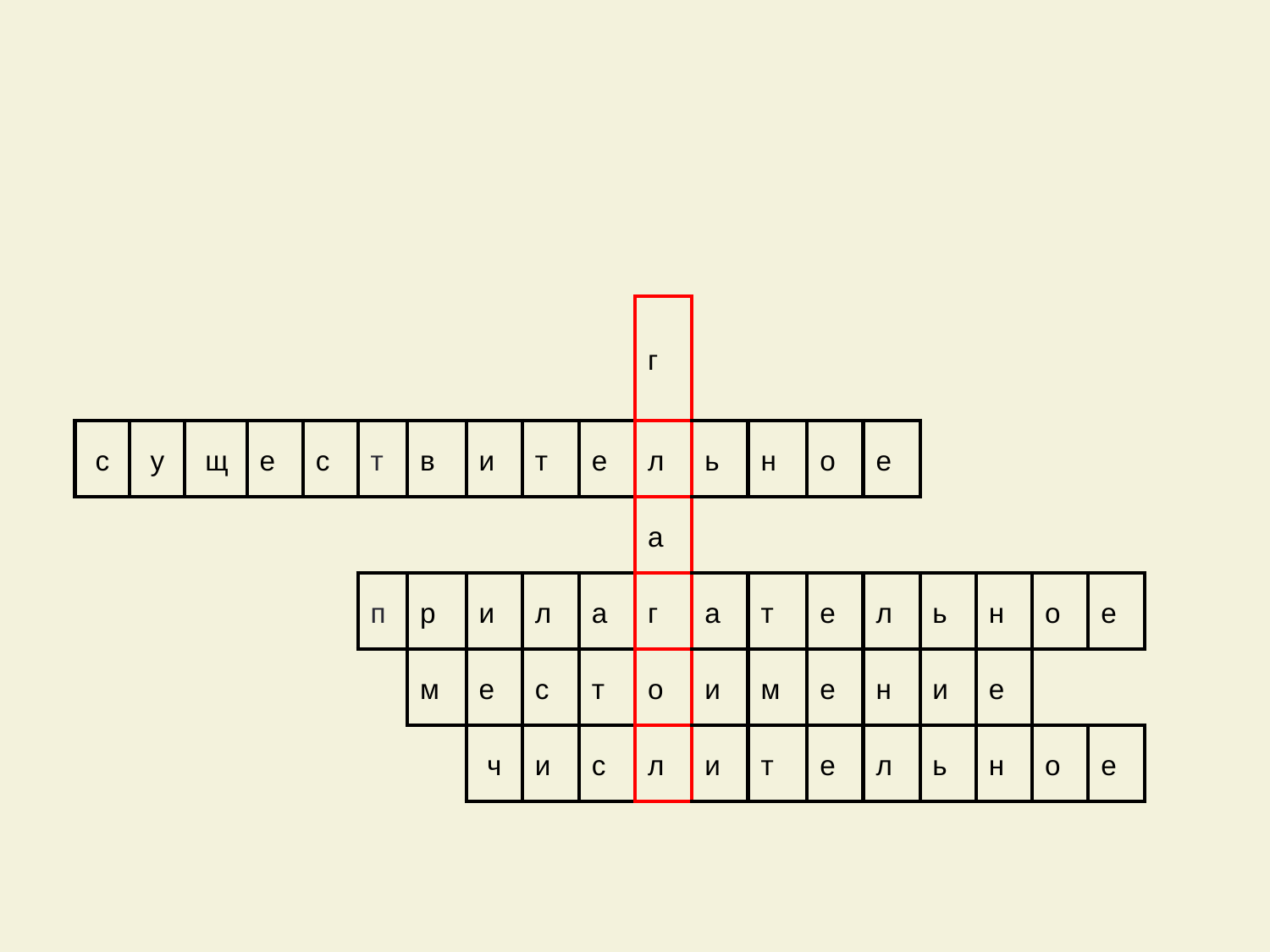

#
|  |  |  |  |  |  |  |  |  |  |  |  |  |  |  |  |  |  |  |
| --- | --- | --- | --- | --- | --- | --- | --- | --- | --- | --- | --- | --- | --- | --- | --- | --- | --- | --- |
|  |  |  |  |  |  |  |  |  |  | г |  |  |  |  |  |  |  |  |
| с | у | щ | е | с | т | в | и | т | е | л | ь | н | о | е |  |  |  |  |
|  |  |  |  |  |  |  |  |  |  | а |  |  |  |  |  |  |  |  |
|  |  |  |  |  | п | р | и | л | а | г | а | т | е | л | ь | н | о | е |
|  |  |  |  |  |  | м | е | с | т | о | и | м | е | н | и | е |  |  |
|  |  |  |  |  |  |  | ч | и | с | л | и | т | е | л | ь | н | о | е |